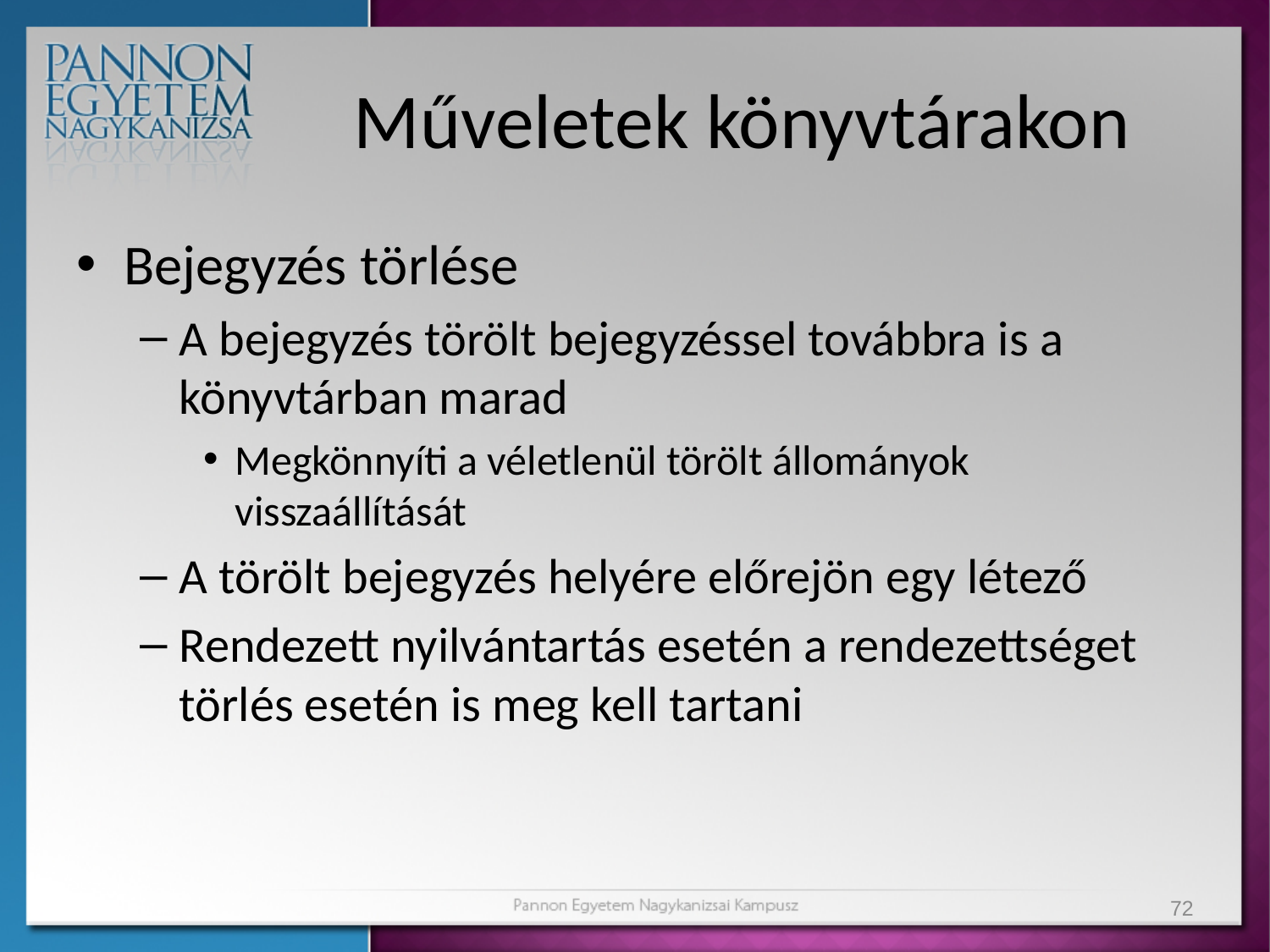

# Műveletek könyvtárakon
Bejegyzés törlése
A bejegyzés törölt bejegyzéssel továbbra is a könyvtárban marad
Megkönnyíti a véletlenül törölt állományok visszaállítását
A törölt bejegyzés helyére előrejön egy létező
Rendezett nyilvántartás esetén a rendezettséget törlés esetén is meg kell tartani
72